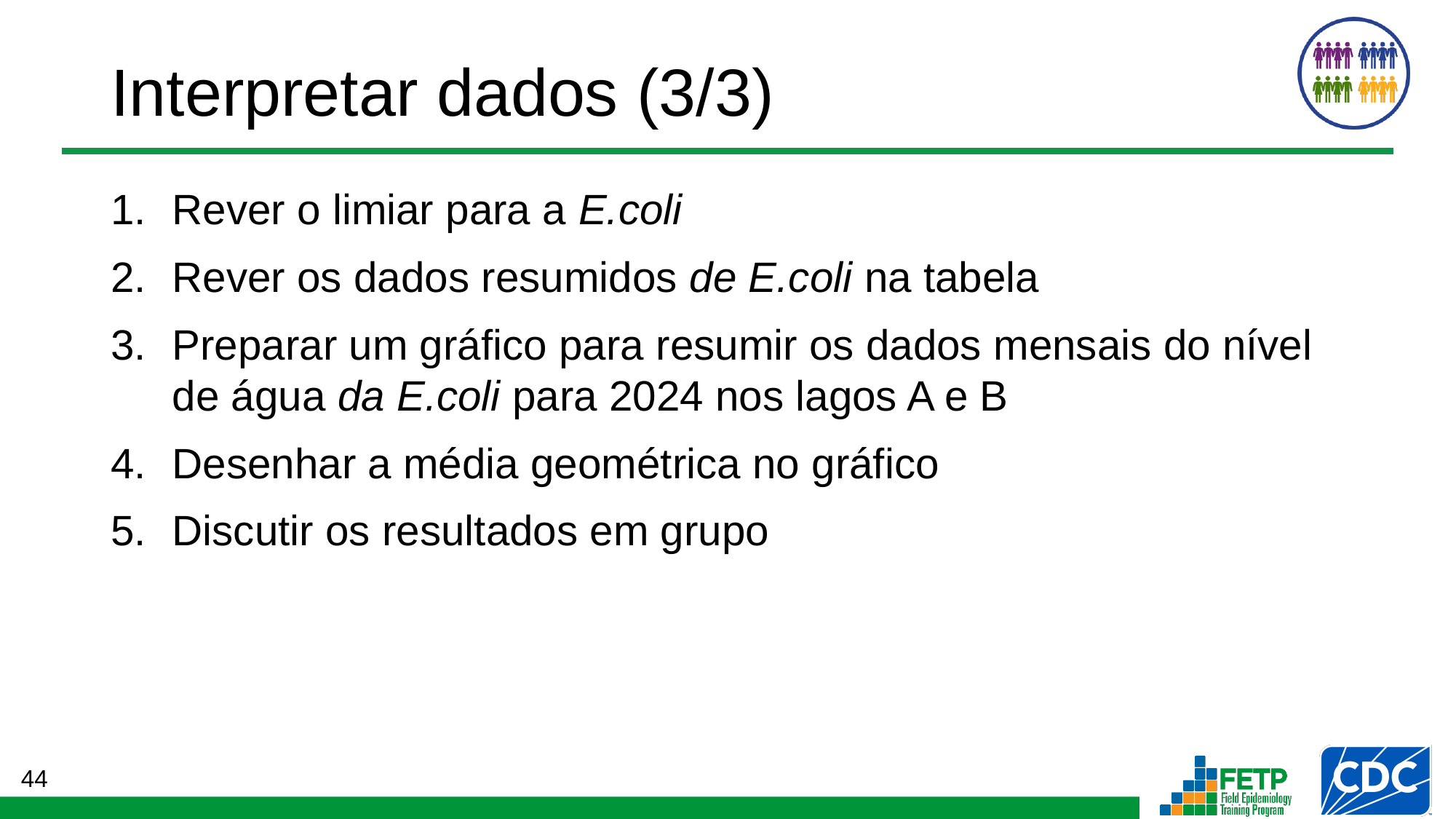

# Interpretar dados (3/3)
Rever o limiar para a E.coli
Rever os dados resumidos de E.coli na tabela
Preparar um gráfico para resumir os dados mensais do nível de água da E.coli para 2024 nos lagos A e B
Desenhar a média geométrica no gráfico
Discutir os resultados em grupo